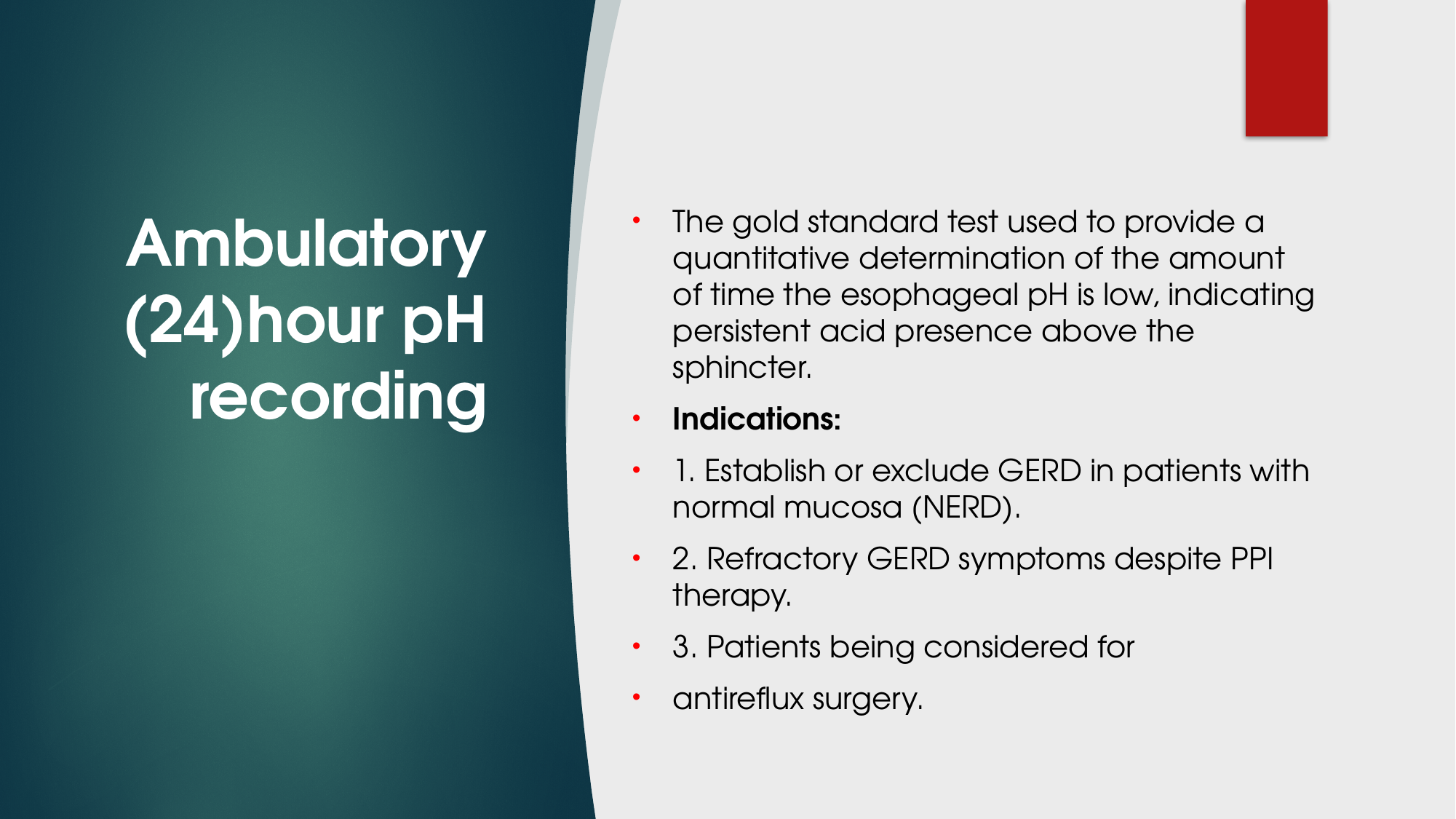

# Ambulatory (24)hour pH recording
The gold standard test used to provide a quantitative determination of the amount of time the esophageal pH is low, indicating persistent acid presence above the sphincter.
Indications:
1. Establish or exclude GERD in patients with normal mucosa (NERD).
2. Refractory GERD symptoms despite PPI therapy.
3. Patients being considered for
antireflux surgery.